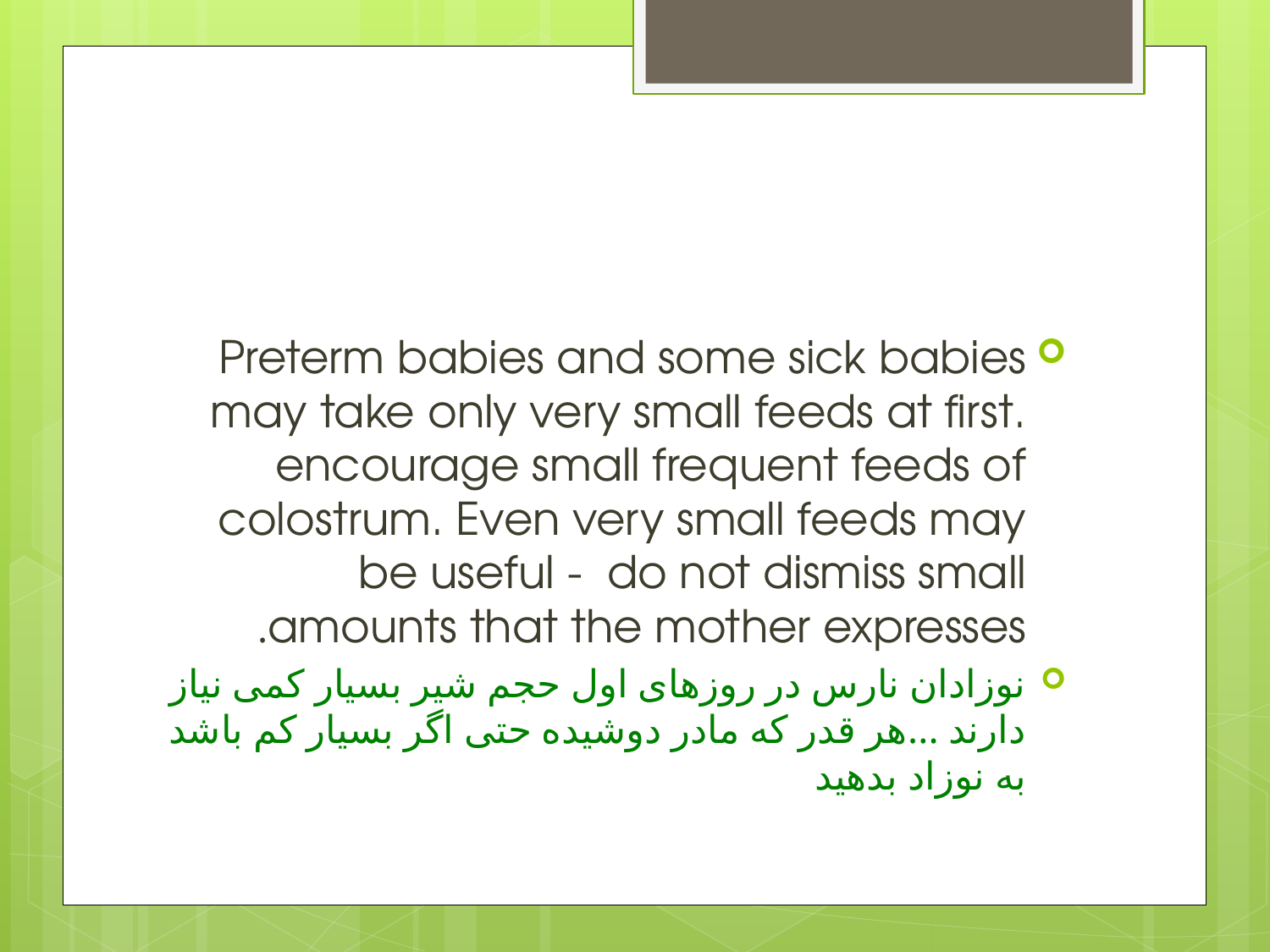

#
Preterm babies and some sick babies may take only very small feeds at first. encourage small frequent feeds of colostrum. Even very small feeds may be useful -  do not dismiss small amounts that the mother expresses.
نوزادان نارس در روزهای اول حجم شیر بسیار کمی نیاز دارند ...هر قدر که مادر دوشیده حتی اگر بسیار کم باشد به نوزاد بدهید